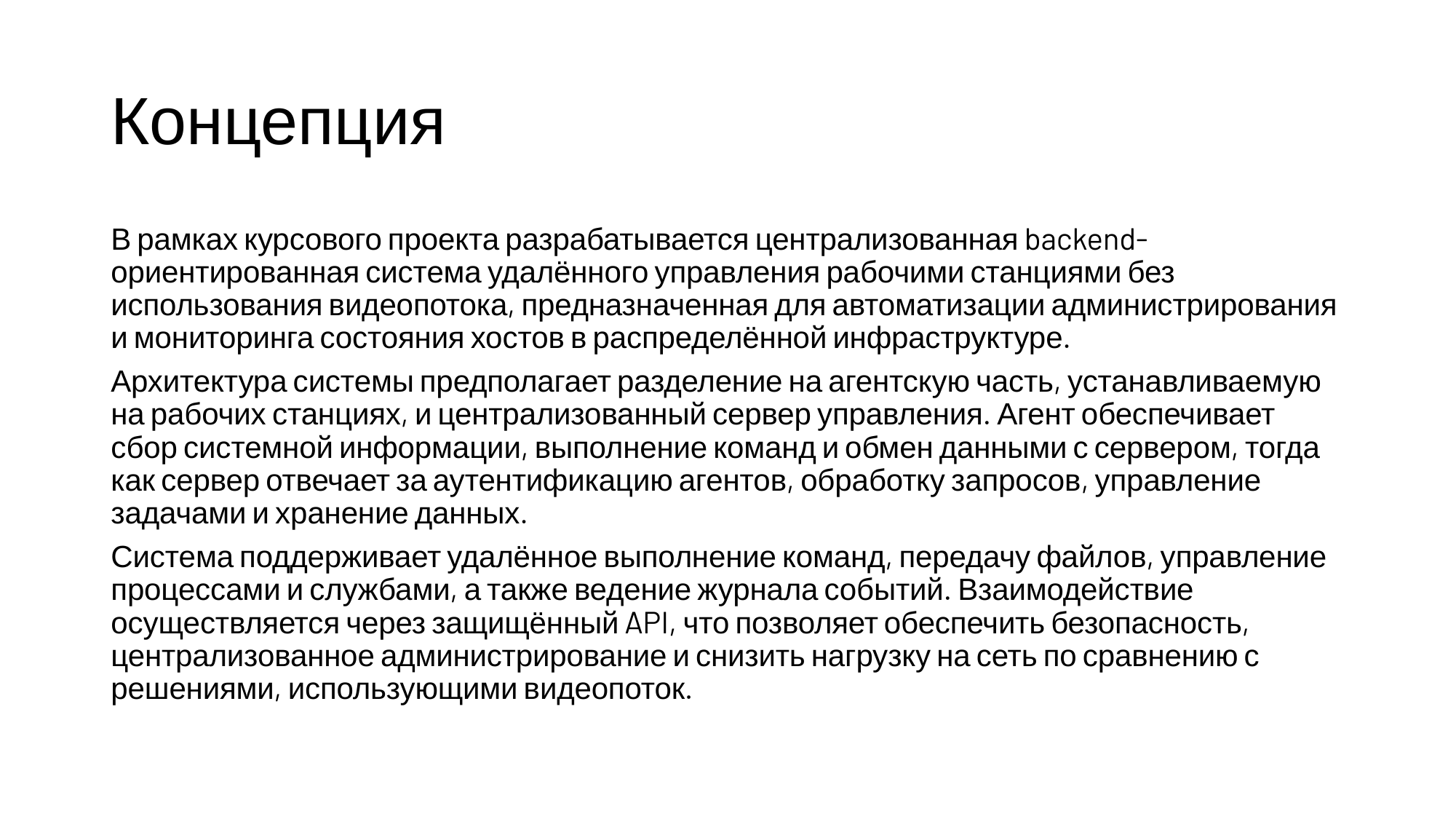

# Концепция
В рамках курсового проекта разрабатывается централизованная backend-ориентированная система удалённого управления рабочими станциями без использования видеопотока, предназначенная для автоматизации администрирования и мониторинга состояния хостов в распределённой инфраструктуре.
Архитектура системы предполагает разделение на агентскую часть, устанавливаемую на рабочих станциях, и централизованный сервер управления. Агент обеспечивает сбор системной информации, выполнение команд и обмен данными с сервером, тогда как сервер отвечает за аутентификацию агентов, обработку запросов, управление задачами и хранение данных.
Система поддерживает удалённое выполнение команд, передачу файлов, управление процессами и службами, а также ведение журнала событий. Взаимодействие осуществляется через защищённый API, что позволяет обеспечить безопасность, централизованное администрирование и снизить нагрузку на сеть по сравнению с решениями, использующими видеопоток.